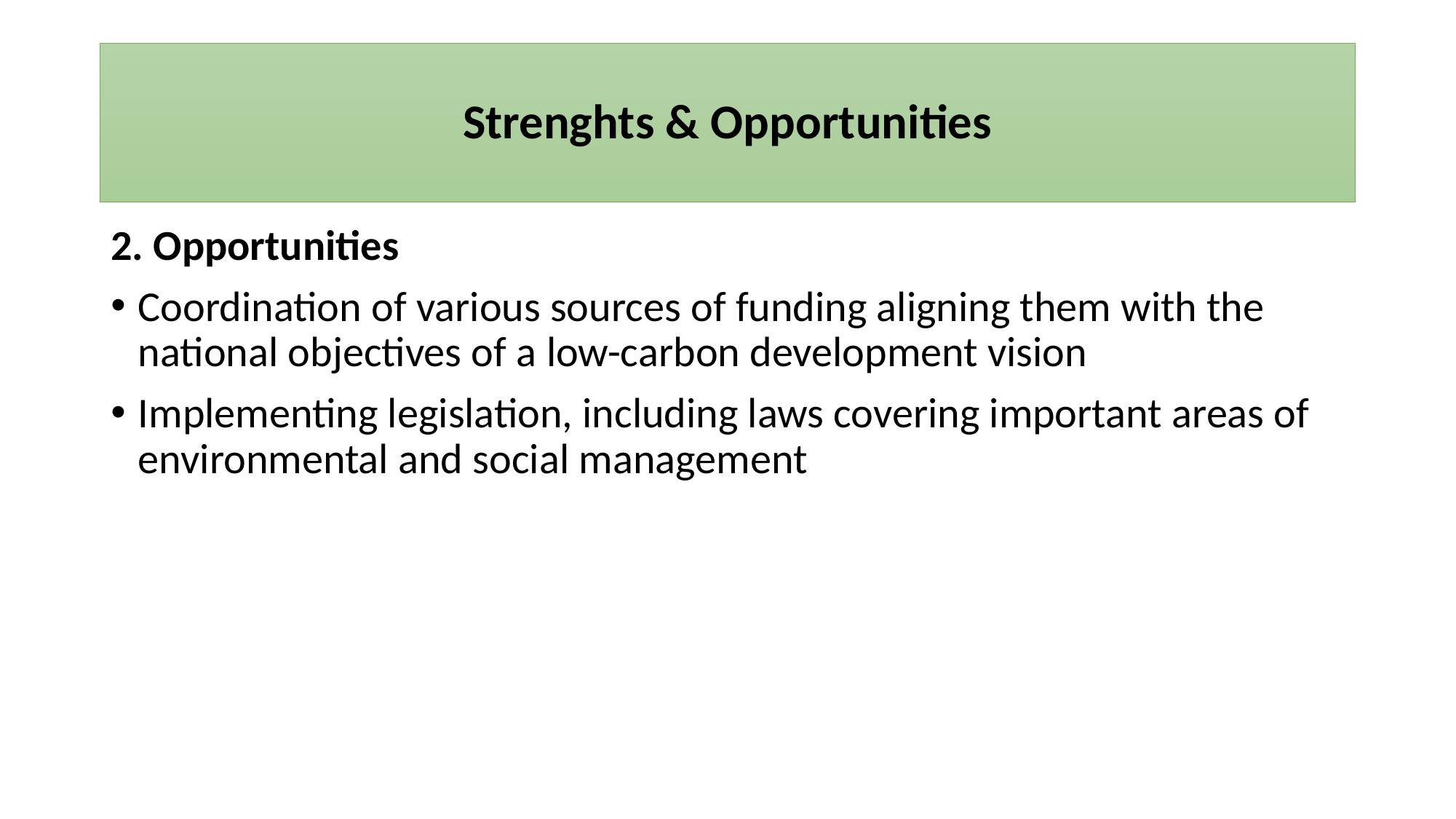

# Strenghts & Opportunities
2. Opportunities
Coordination of various sources of funding aligning them with the national objectives of a low-carbon development vision
Implementing legislation, including laws covering important areas of environmental and social management